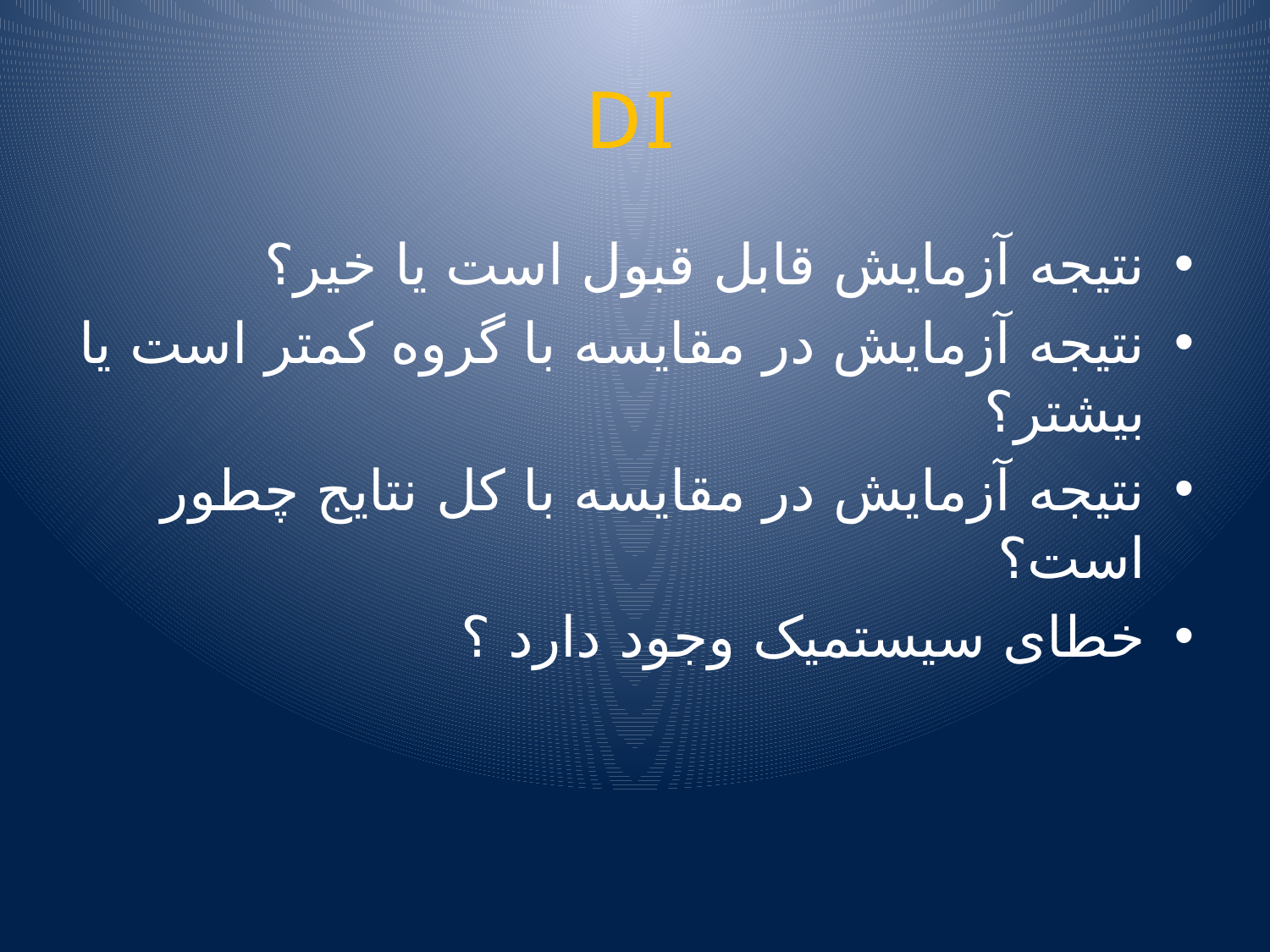

# DI
نتيجه آزمايش قابل قبول است يا خير؟
نتيجه آزمايش در مقايسه با گروه کمتر است يا بيشتر؟
نتيجه آزمايش در مقايسه با کل نتايج چطور است؟
خطای سيستميک وجود دارد ؟